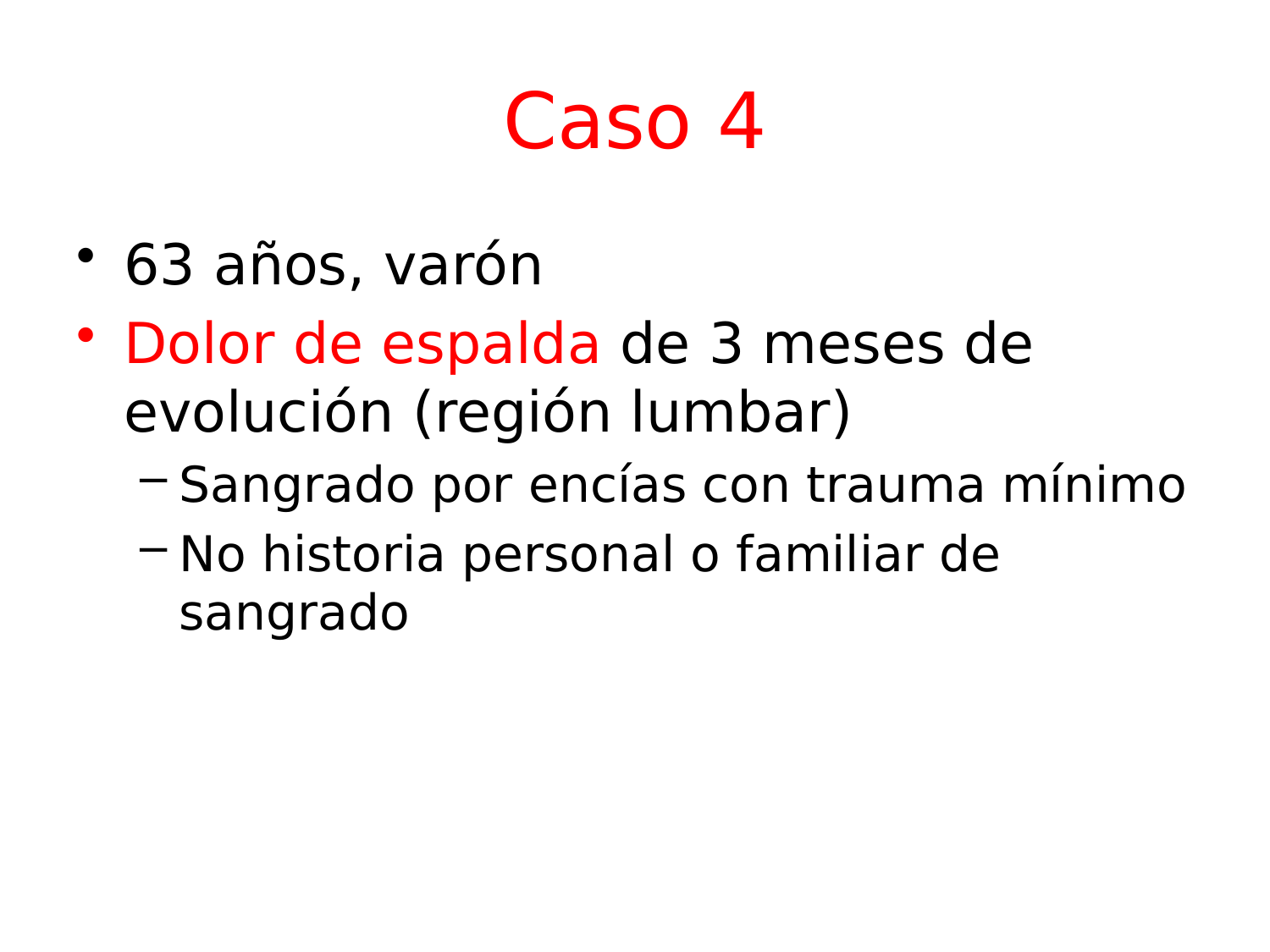

# Caso 4
63 años, varón
Dolor de espalda de 3 meses de evolución (región lumbar)
Sangrado por encías con trauma mínimo
No historia personal o familiar de sangrado